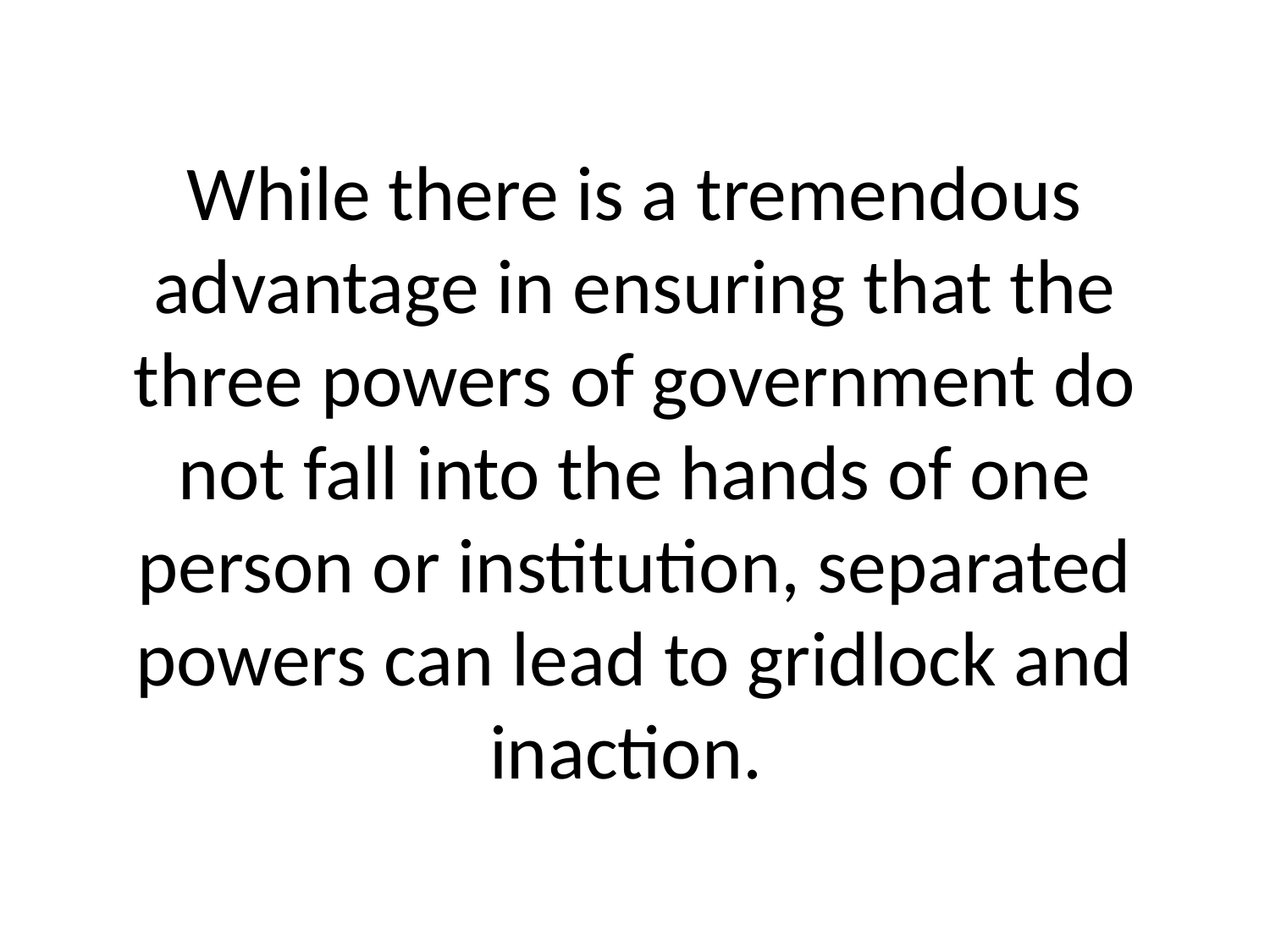

# While there is a tremendous advantage in ensuring that the three powers of government do not fall into the hands of one person or institution, separated powers can lead to gridlock and inaction.